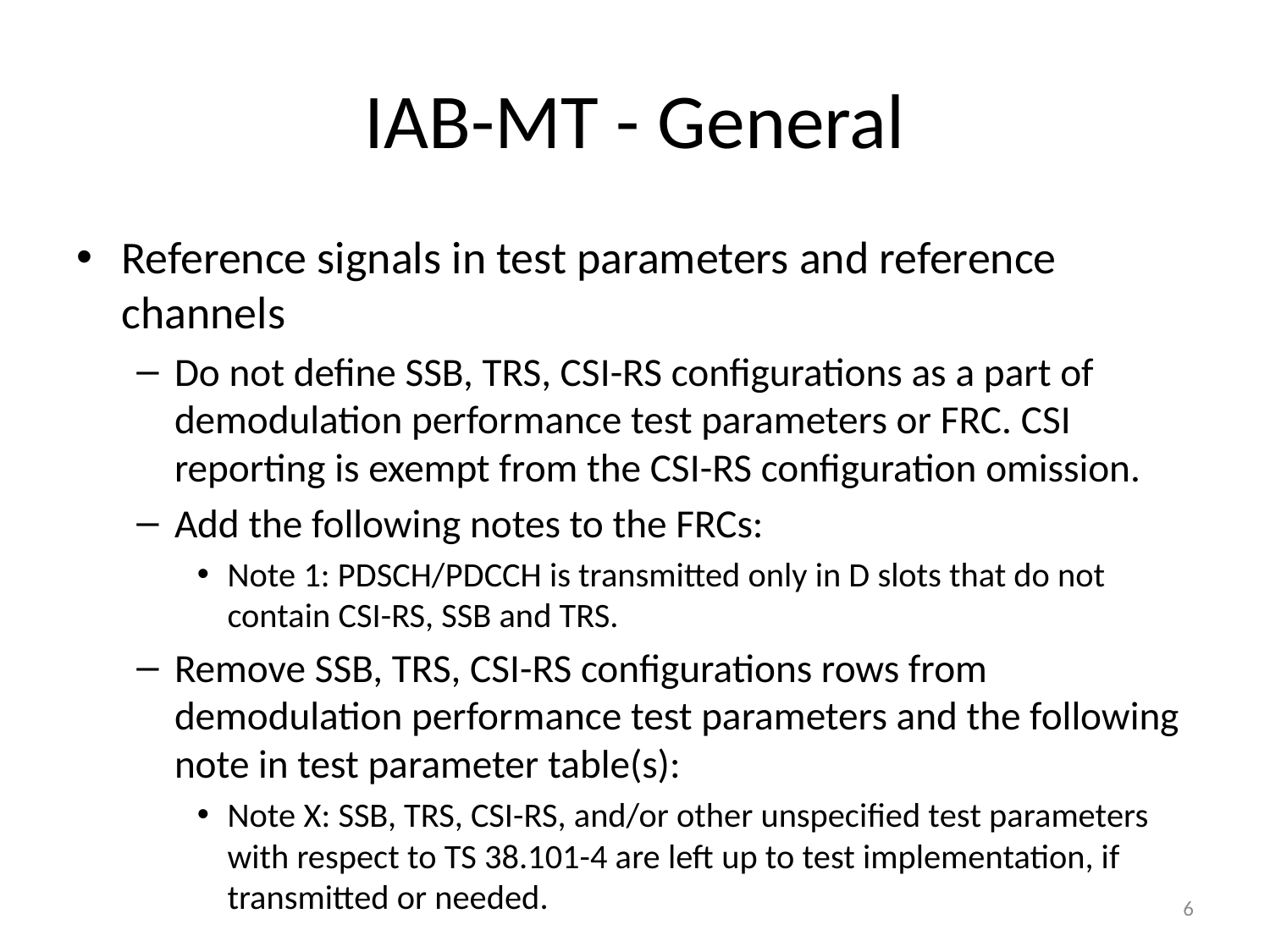

# IAB-MT - General
Reference signals in test parameters and reference channels
Do not define SSB, TRS, CSI-RS configurations as a part of demodulation performance test parameters or FRC. CSI reporting is exempt from the CSI-RS configuration omission.
Add the following notes to the FRCs:
Note 1: PDSCH/PDCCH is transmitted only in D slots that do not contain CSI-RS, SSB and TRS.
Remove SSB, TRS, CSI-RS configurations rows from demodulation performance test parameters and the following note in test parameter table(s):
Note X: SSB, TRS, CSI-RS, and/or other unspecified test parameters with respect to TS 38.101-4 are left up to test implementation, if transmitted or needed.

6